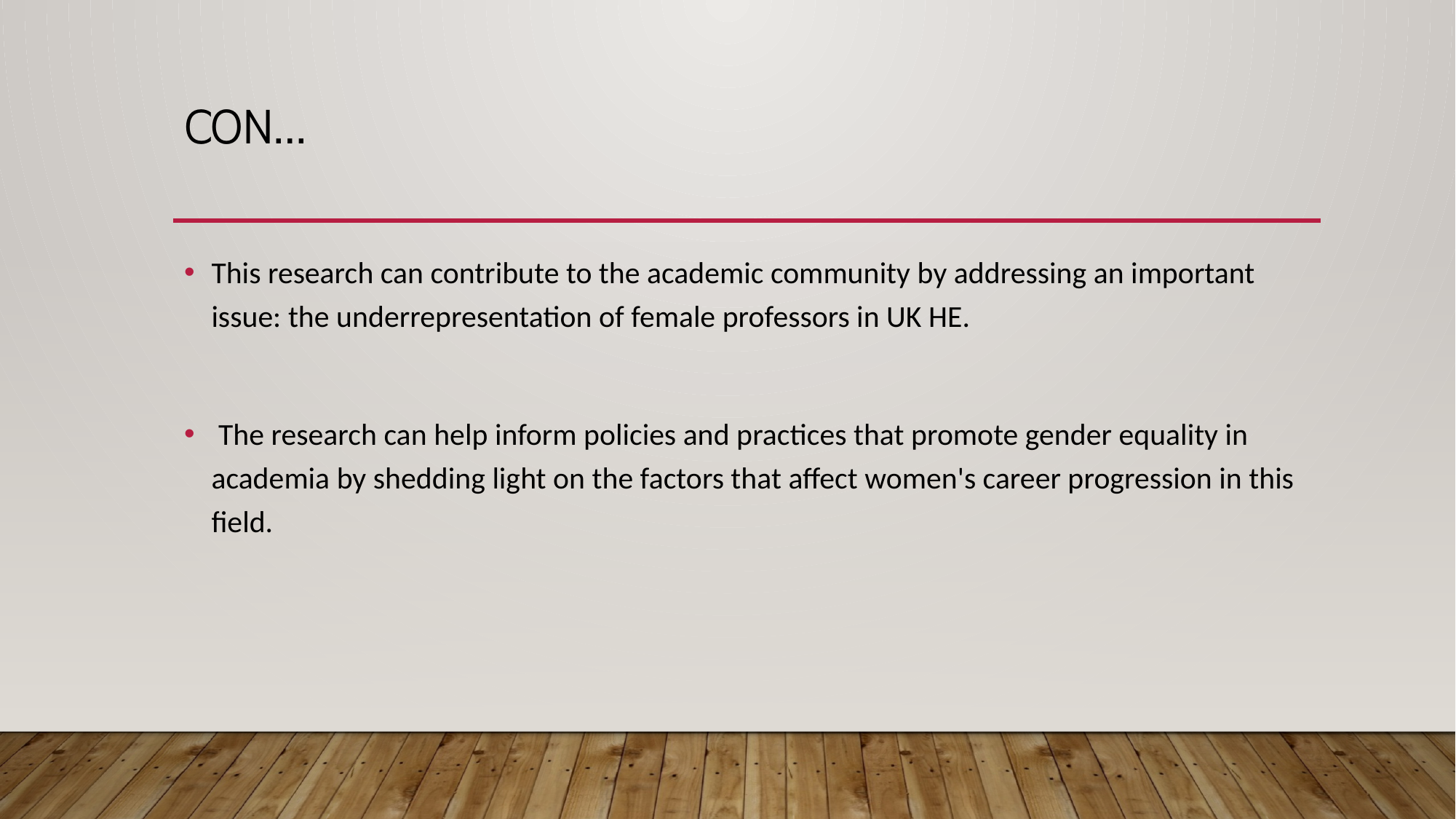

# Con…
This research can contribute to the academic community by addressing an important issue: the underrepresentation of female professors in UK HE.

 The research can help inform policies and practices that promote gender equality in academia by shedding light on the factors that affect women's career progression in this field.